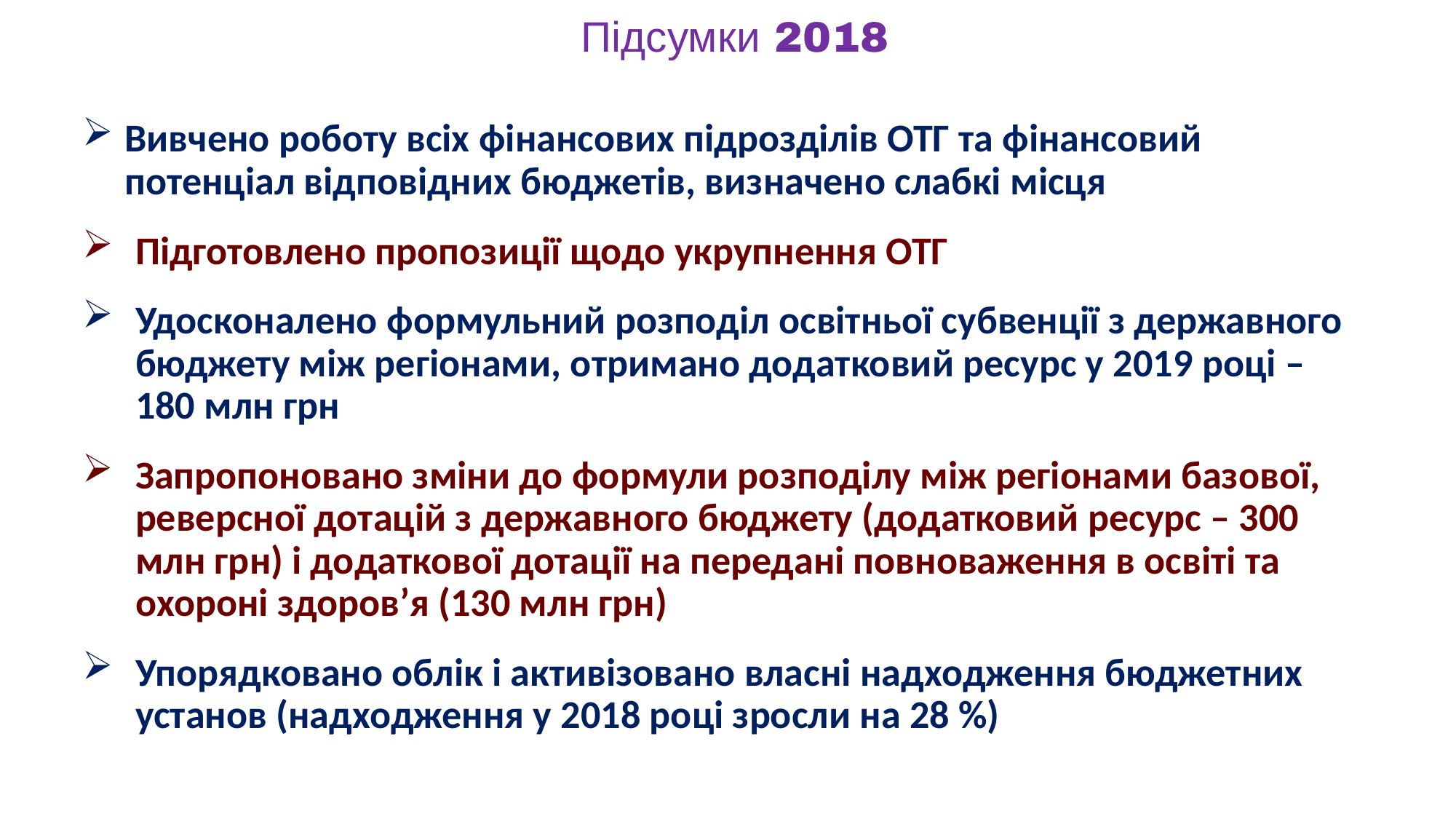

# Підсумки 2018
Вивчено роботу всіх фінансових підрозділів ОТГ та фінансовий потенціал відповідних бюджетів, визначено слабкі місця
Підготовлено пропозиції щодо укрупнення ОТГ
Удосконалено формульний розподіл освітньої субвенції з державного бюджету між регіонами, отримано додатковий ресурс у 2019 році – 180 млн грн
Запропоновано зміни до формули розподілу між регіонами базової, реверсної дотацій з державного бюджету (додатковий ресурс – 300 млн грн) і додаткової дотації на передані повноваження в освіті та охороні здоров’я (130 млн грн)
Упорядковано облік і активізовано власні надходження бюджетних установ (надходження у 2018 році зросли на 28 %)